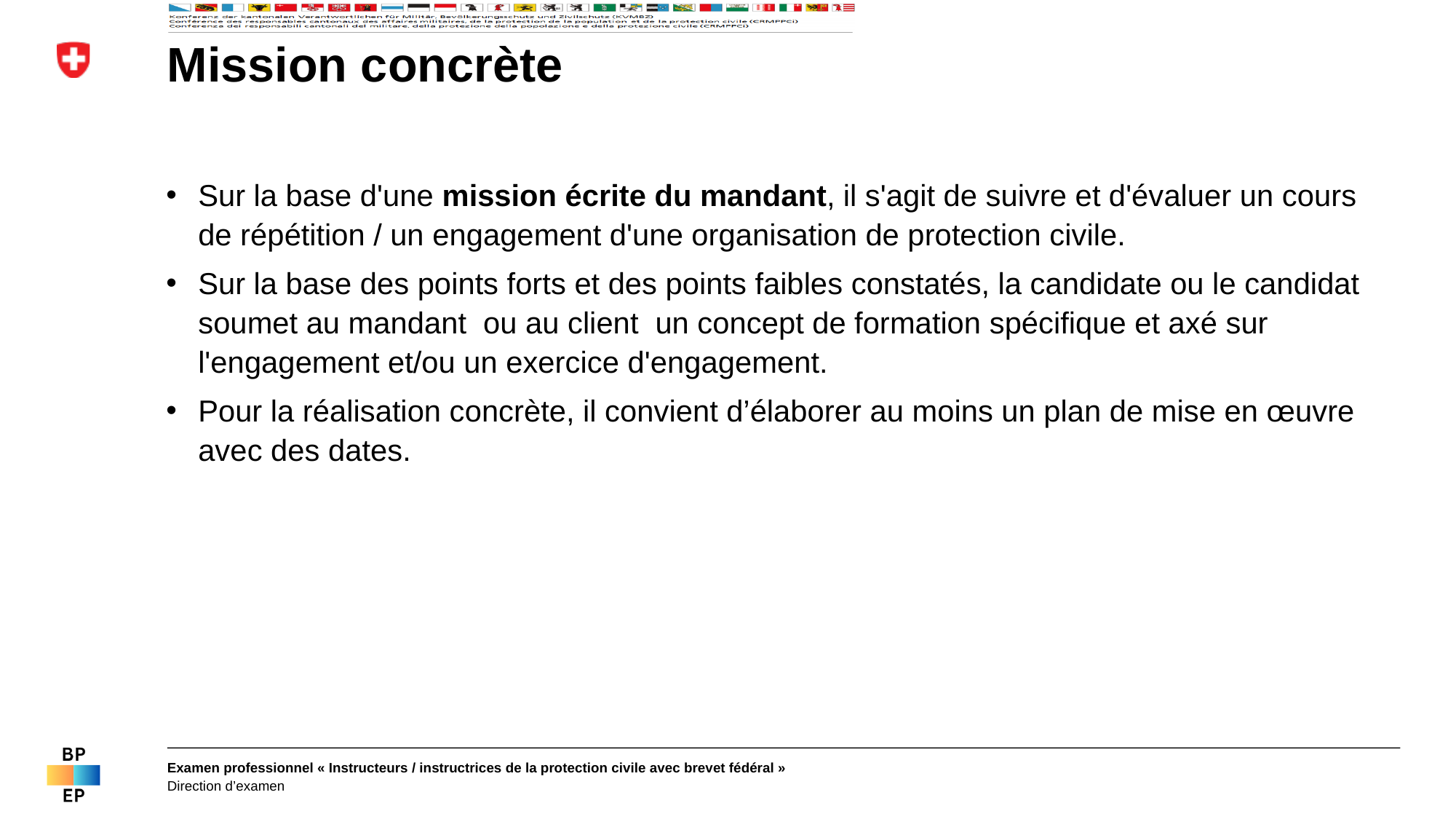

# Mission concrète
Sur la base d'une mission écrite du mandant, il s'agit de suivre et d'évaluer un cours de répétition / un engagement d'une organisation de protection civile.
Sur la base des points forts et des points faibles constatés, la candidate ou le candidat soumet au mandant  ou au client  un concept de formation spécifique et axé sur l'engagement et/ou un exercice d'engagement.
Pour la réalisation concrète, il convient d’élaborer au moins un plan de mise en œuvre avec des dates.

Examen professionnel « Instructeurs / instructrices de la protection civile avec brevet fédéral »
Direction d’examen